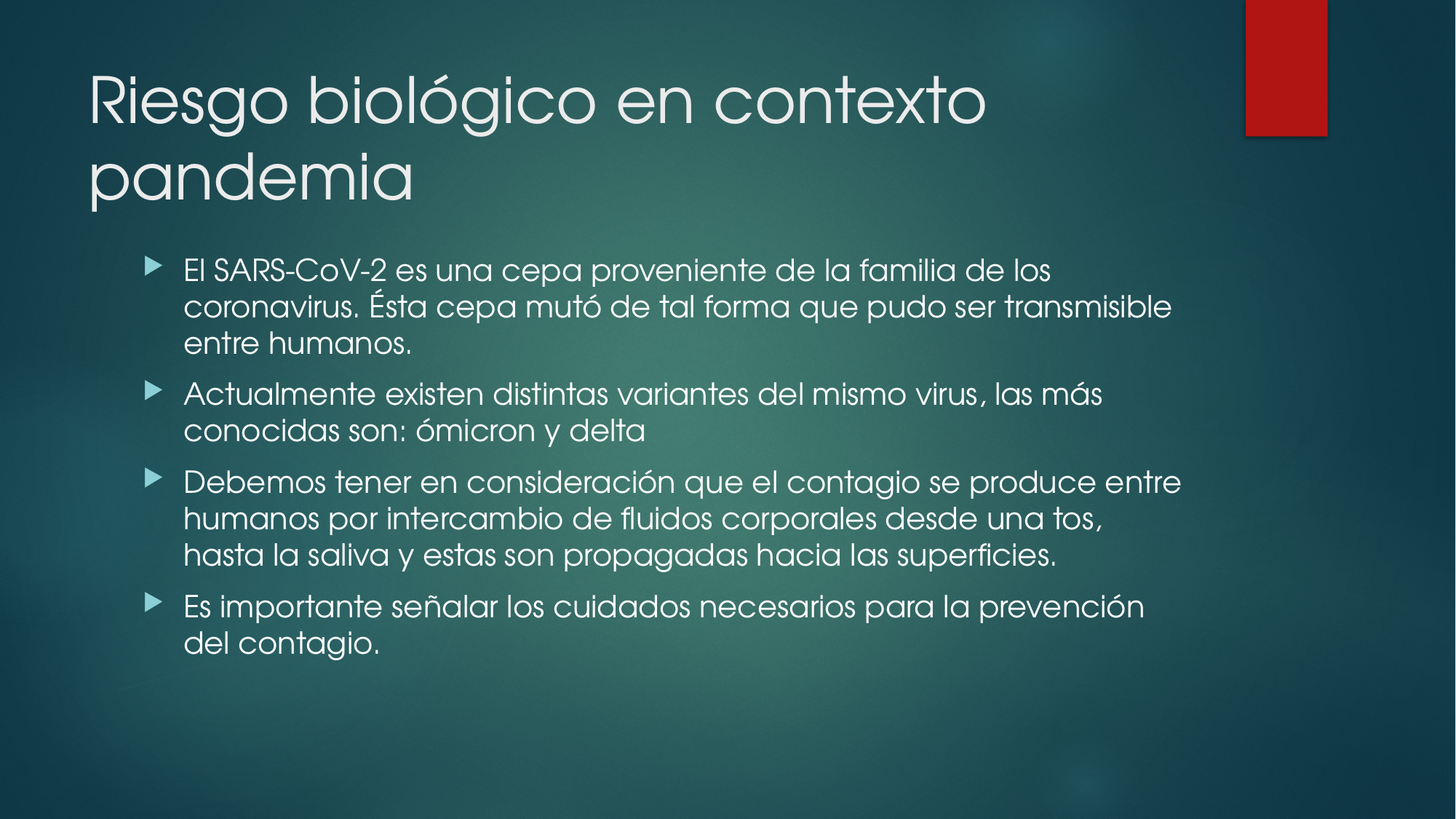

# Riesgo biológico en contexto pandemia
El SARS-CoV-2 es una cepa proveniente de la familia de los coronavirus. Ésta cepa mutó de tal forma que pudo ser transmisible entre humanos.
Actualmente existen distintas variantes del mismo virus, las más conocidas son: ómicron y delta
Debemos tener en consideración que el contagio se produce entre humanos por intercambio de fluidos corporales desde una tos, hasta la saliva y estas son propagadas hacia las superficies.
Es importante señalar los cuidados necesarios para la prevención del contagio.